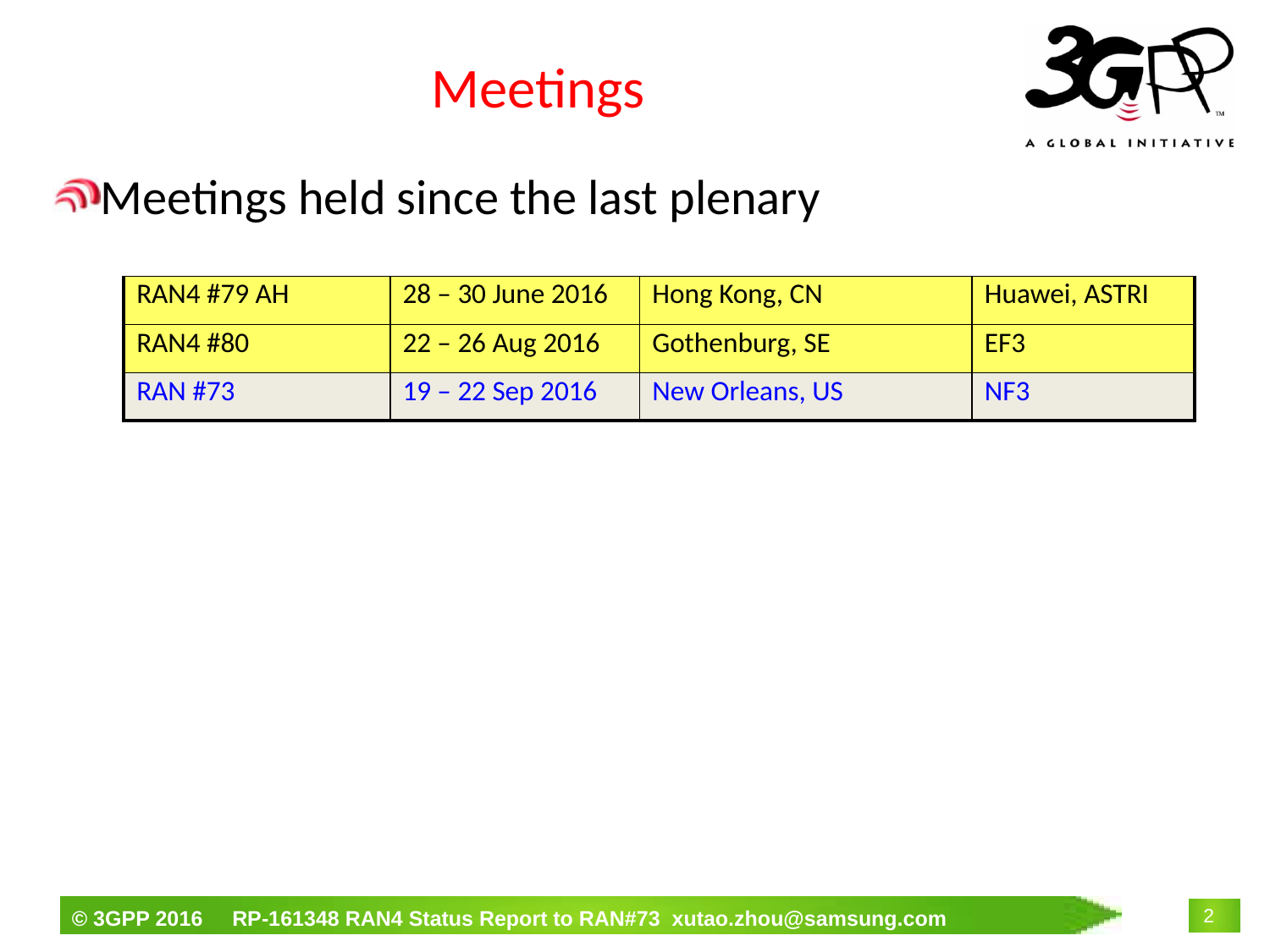

# Meetings
Meetings held since the last plenary

| RAN4 #79 AH | 28 – 30 June 2016 | Hong Kong, CN | Huawei, ASTRI |
| --- | --- | --- | --- |
| RAN4 #80 | 22 – 26 Aug 2016 | Gothenburg, SE | EF3 |
| RAN #73 | 19 – 22 Sep 2016 | New Orleans, US | NF3 |